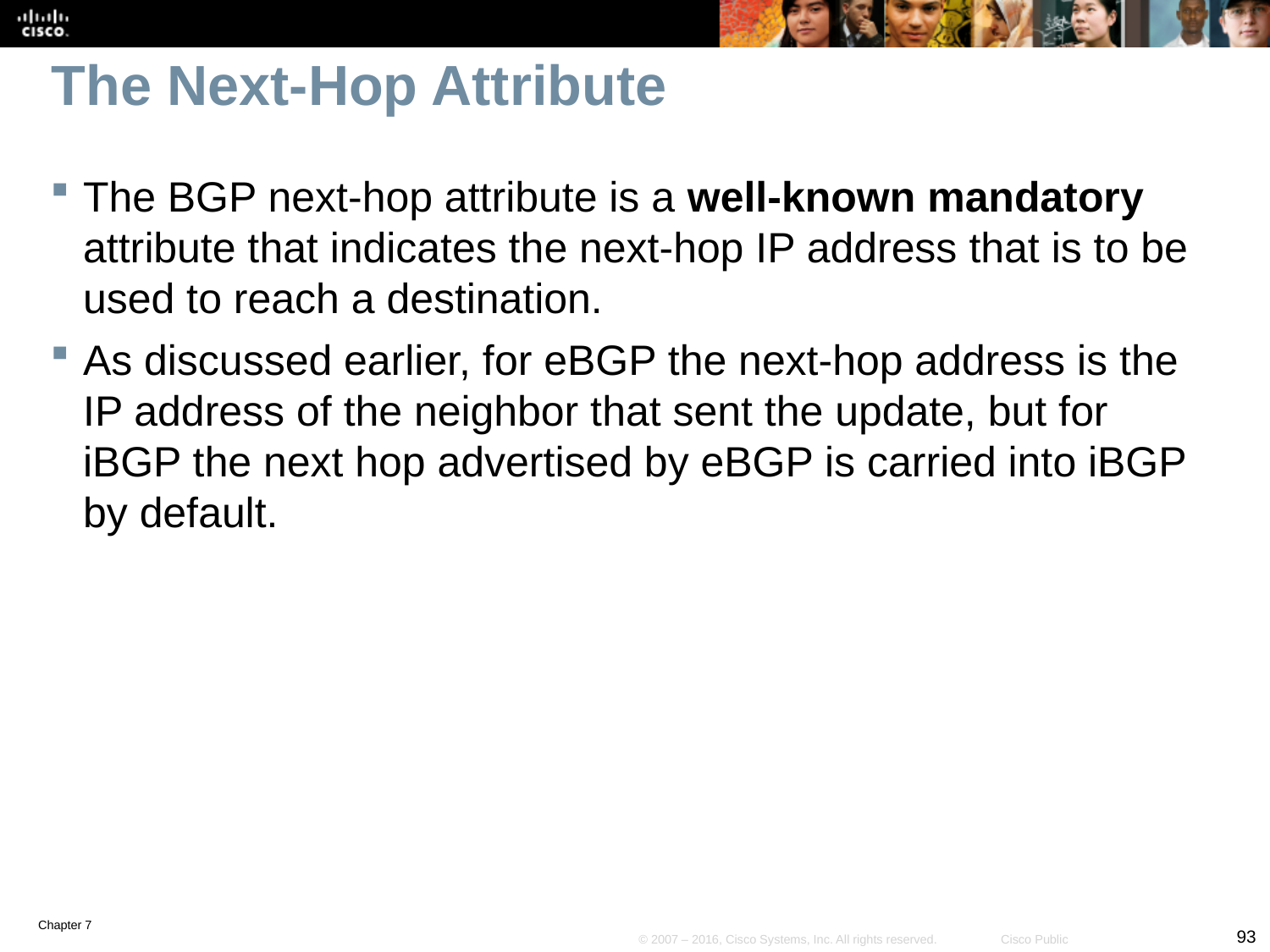

# The Next-Hop Attribute
The BGP next-hop attribute is a well-known mandatory attribute that indicates the next-hop IP address that is to be used to reach a destination.
As discussed earlier, for eBGP the next-hop address is the IP address of the neighbor that sent the update, but for iBGP the next hop advertised by eBGP is carried into iBGP by default.